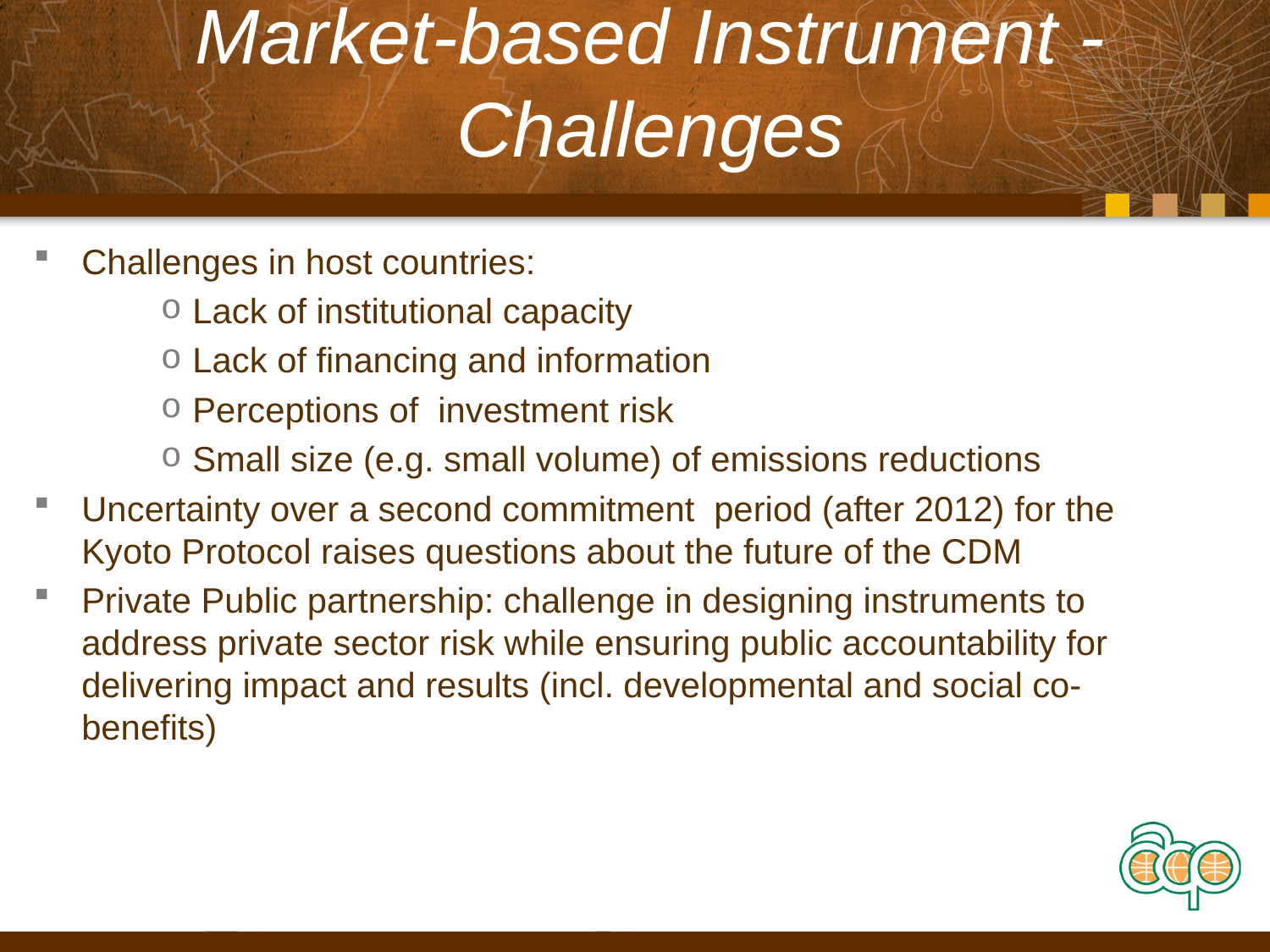

# Market-based Instrument -Challenges
Challenges in host countries:
Lack of institutional capacity
Lack of financing and information
Perceptions of  investment risk
Small size (e.g. small volume) of emissions reductions
Uncertainty over a second commitment  period (after 2012) for the Kyoto Protocol raises questions about the future of the CDM
Private Public partnership: challenge in designing instruments to address private sector risk while ensuring public accountability for delivering impact and results (incl. developmental and social co-benefits)